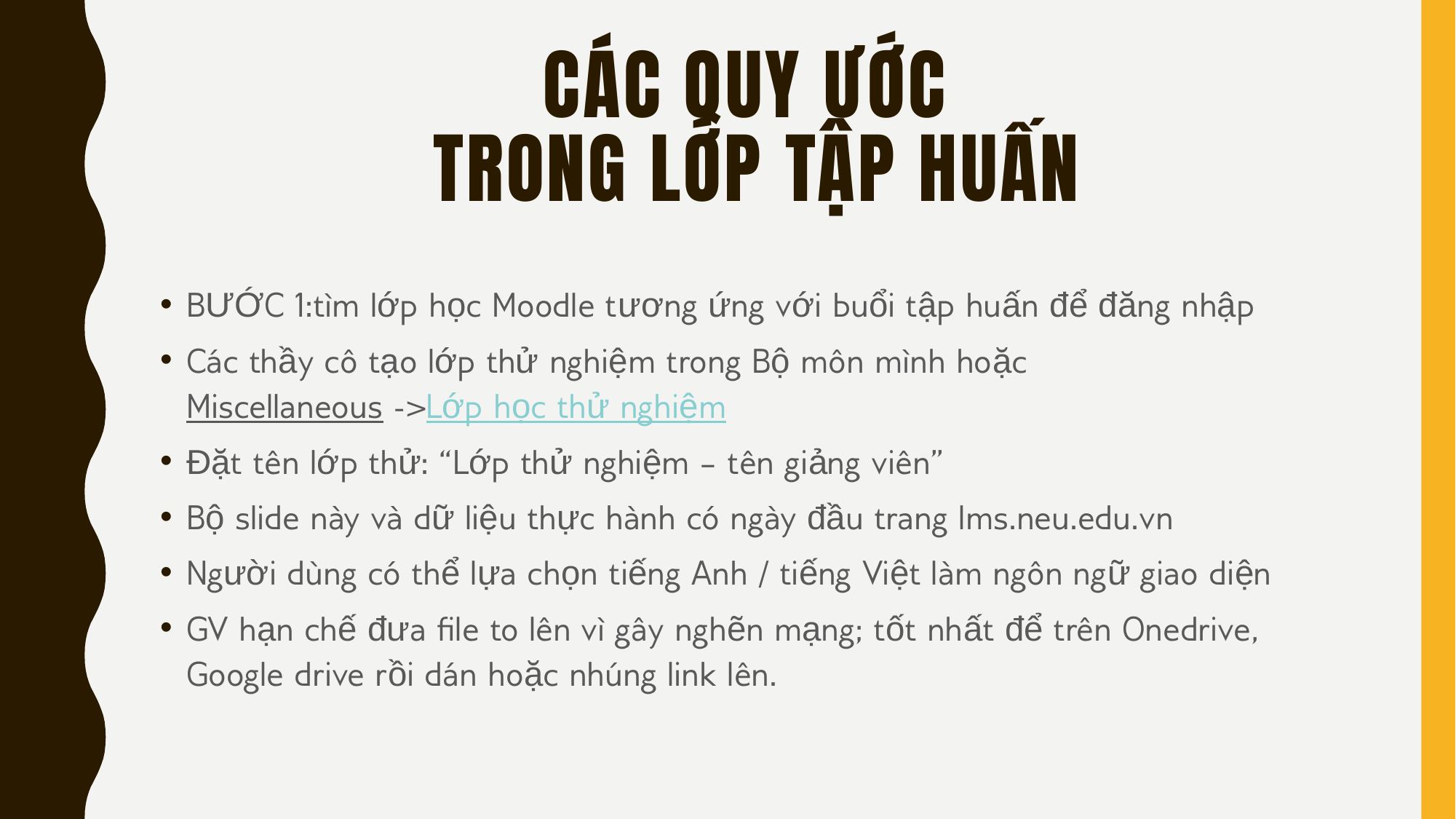

# Các quy ước trong lớp Tập huấn
BƯỚC 1:tìm lớp học Moodle tương ứng với buổi tập huấn để đăng nhập
Các thầy cô tạo lớp thử nghiệm trong Bộ môn mình hoặc
Miscellaneous ->Lớp học thử nghiệm
Đặt tên lớp thử: “Lớp thử nghiệm – tên giảng viên”
Bộ slide này và dữ liệu thực hành có ngày đầu trang lms.neu.edu.vn
Người dùng có thể lựa chọn tiếng Anh / tiếng Việt làm ngôn ngữ giao diện
GV hạn chế đưa file to lên vì gây nghẽn mạng; tốt nhất để trên Onedrive, Google drive rồi dán hoặc nhúng link lên.